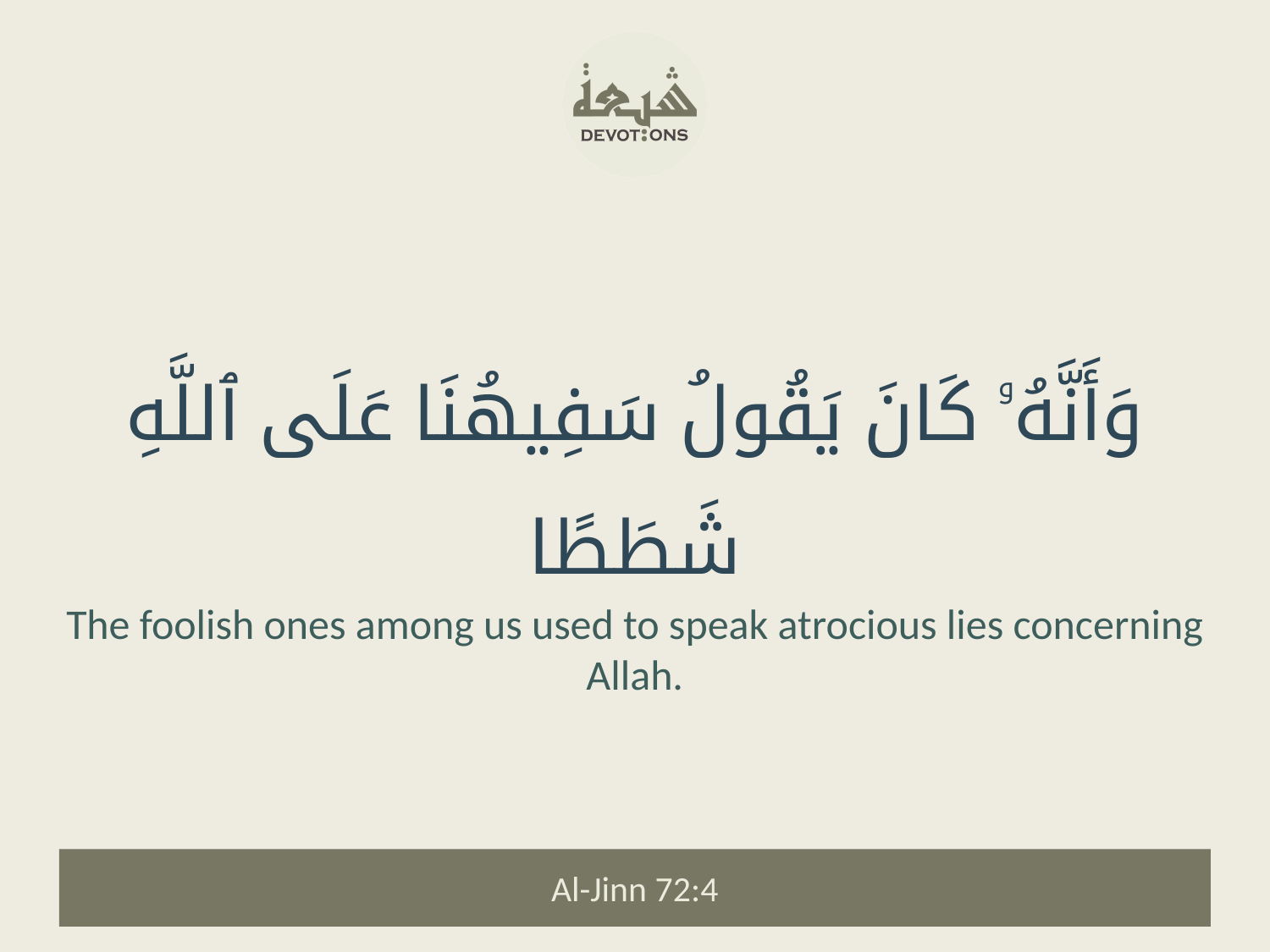

وَأَنَّهُۥ كَانَ يَقُولُ سَفِيهُنَا عَلَى ٱللَّهِ شَطَطًا
The foolish ones among us used to speak atrocious lies concerning Allah.
Al-Jinn 72:4